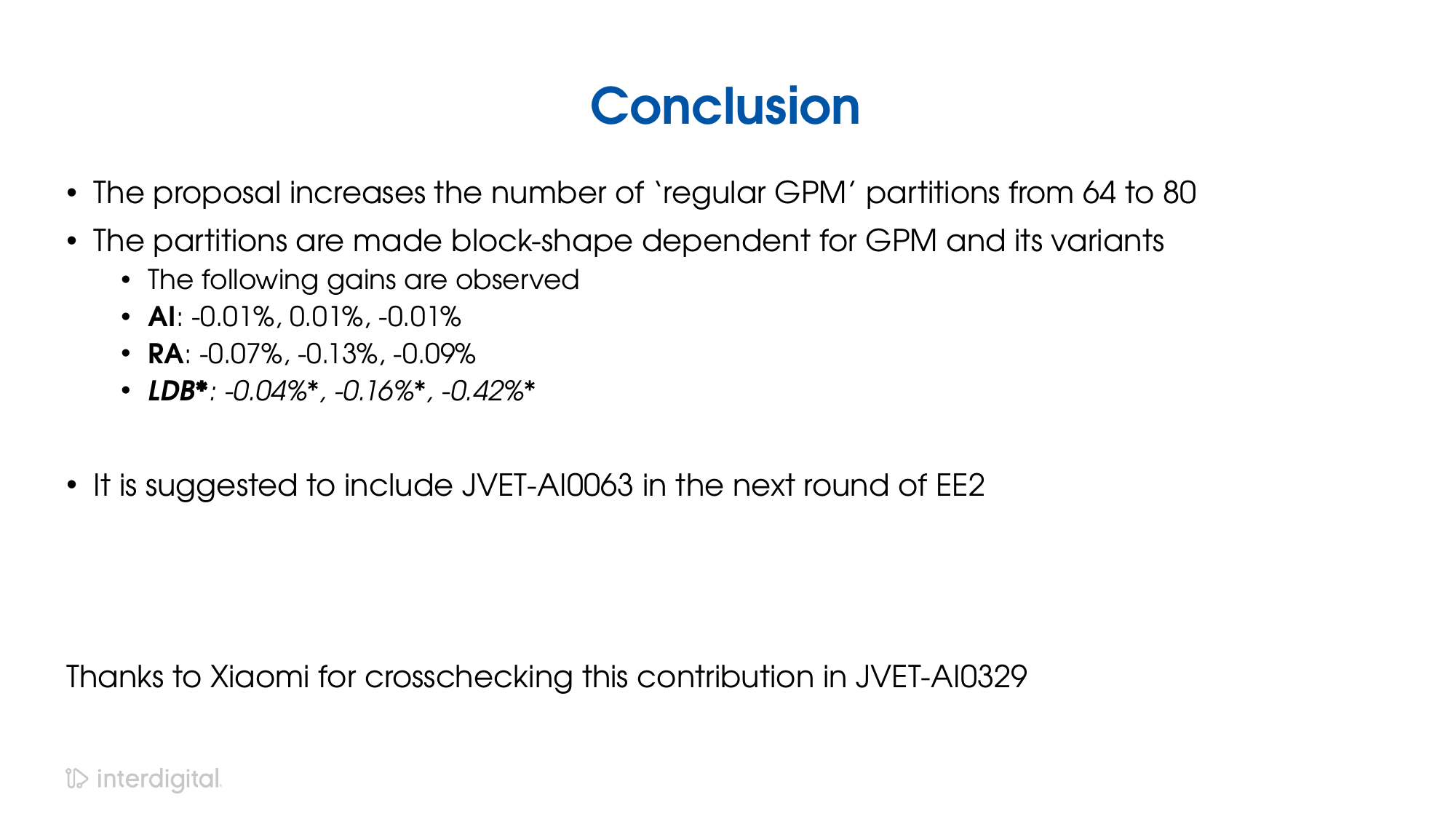

# Conclusion
The proposal increases the number of ‘regular GPM’ partitions from 64 to 80
The partitions are made block-shape dependent for GPM and its variants
The following gains are observed
AI: -0.01%, 0.01%, -0.01%
RA: -0.07%, -0.13%, -0.09%
LDB*: -0.04%*, -0.16%*, -0.42%*

It is suggested to include JVET-AI0063 in the next round of EE2

Thanks to Xiaomi for crosschecking this contribution in JVET-AI0329